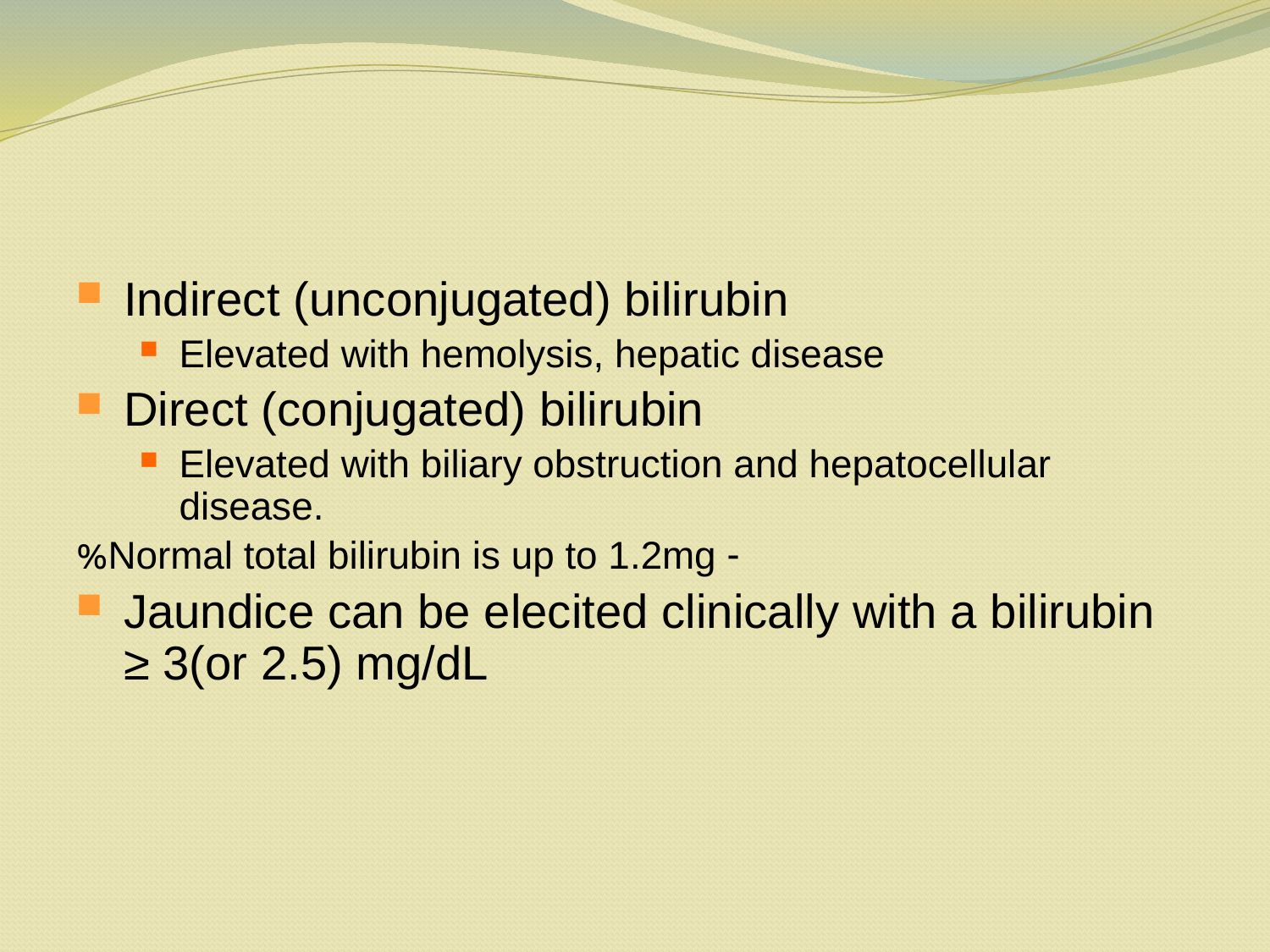

#
Indirect (unconjugated) bilirubin
Elevated with hemolysis, hepatic disease
Direct (conjugated) bilirubin
Elevated with biliary obstruction and hepatocellular disease.
- Normal total bilirubin is up to 1.2mg%
Jaundice can be elecited clinically with a bilirubin  ≥ 3(or 2.5) mg/dL